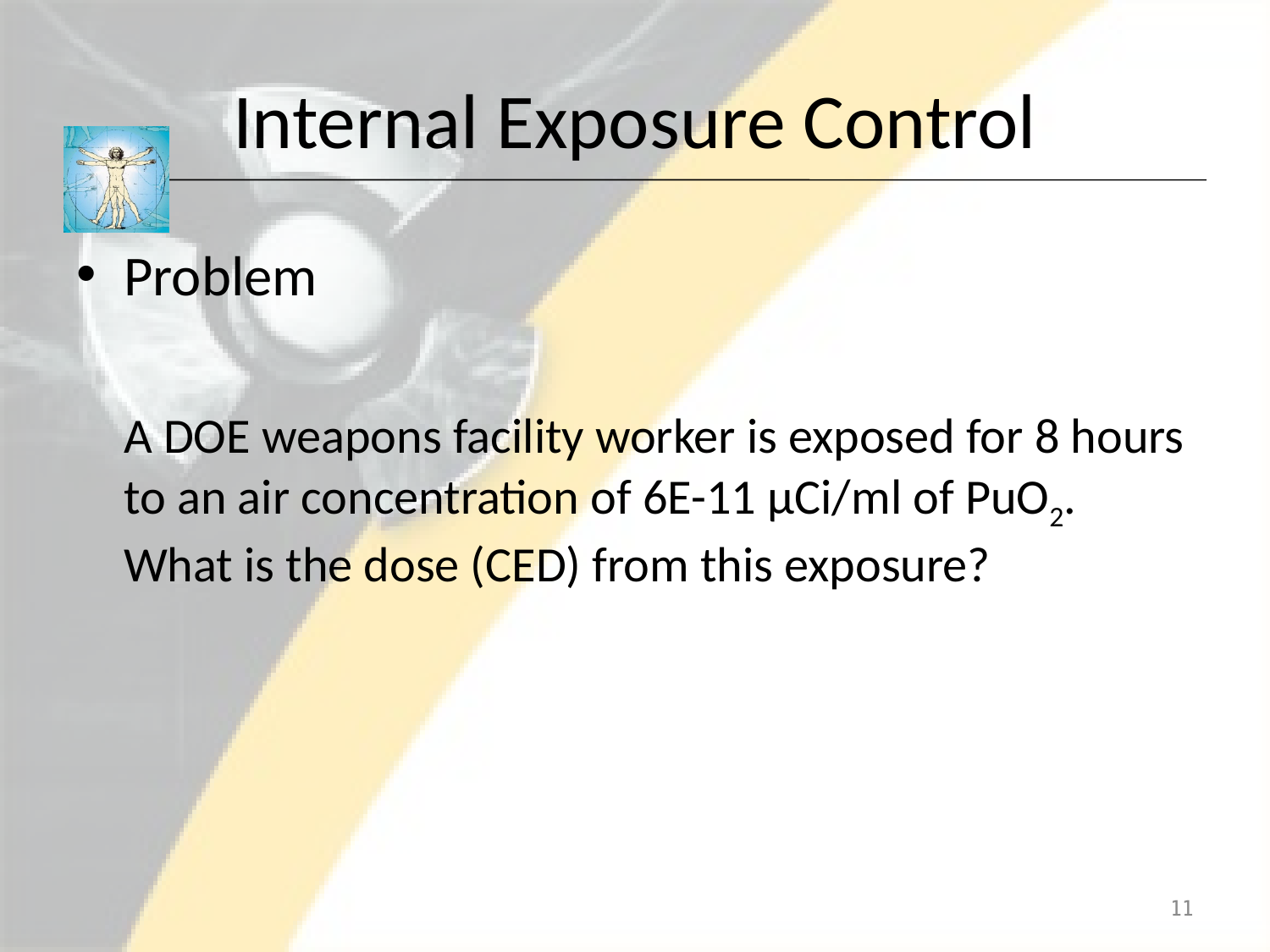

# Internal Exposure Control
Problem

	A DOE weapons facility worker is exposed for 8 hours to an air concentration of 6E-11 μCi/ml of PuO2.  What is the dose (CED) from this exposure?
11